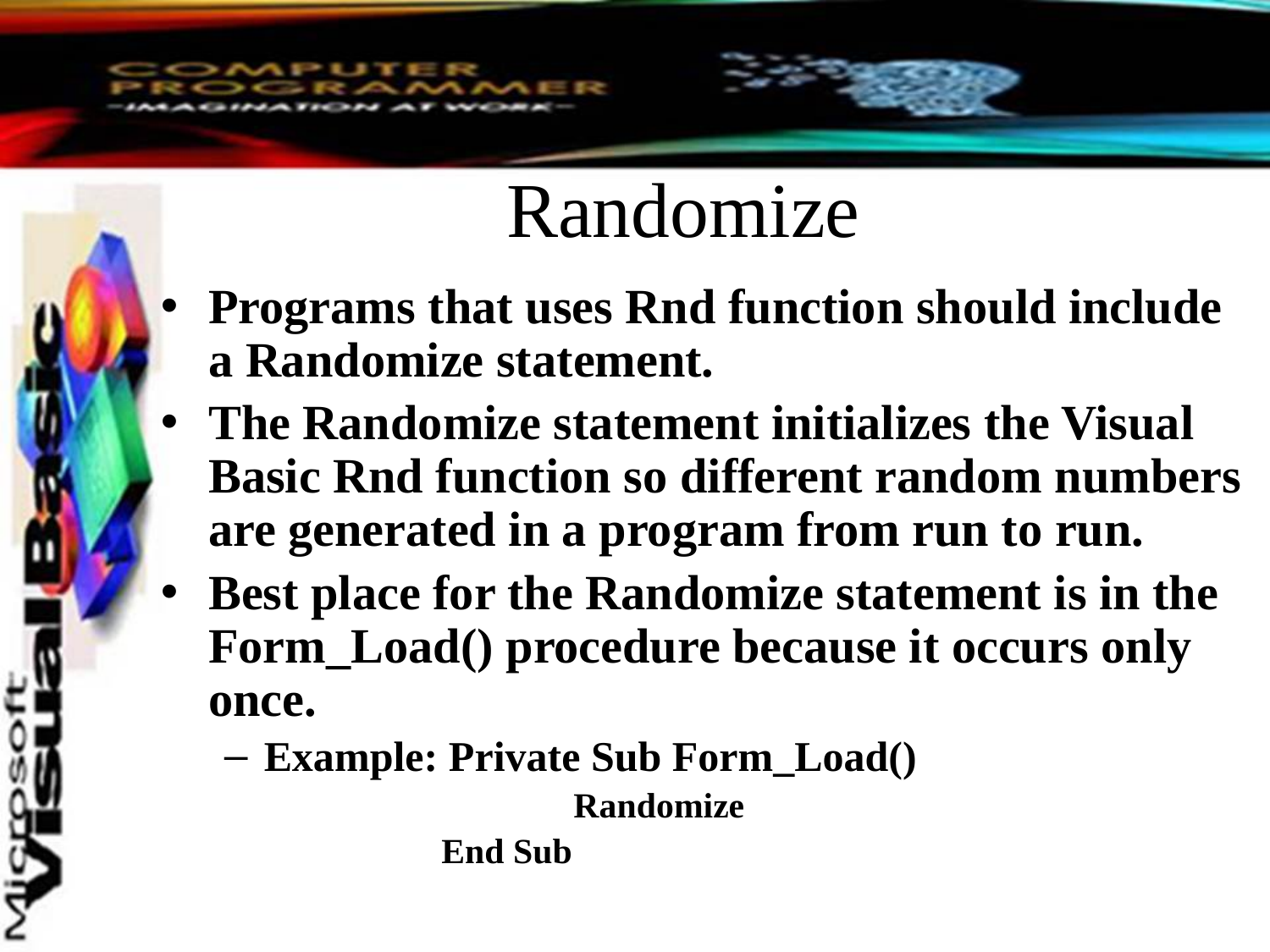

# Randomize
Programs that uses Rnd function should include a Randomize statement.
The Randomize statement initializes the Visual Basic Rnd function so different random numbers are generated in a program from run to run.
Best place for the Randomize statement is in the Form_Load() procedure because it occurs only once.
Example: Private Sub Form_Load()
		Randomize
   End Sub